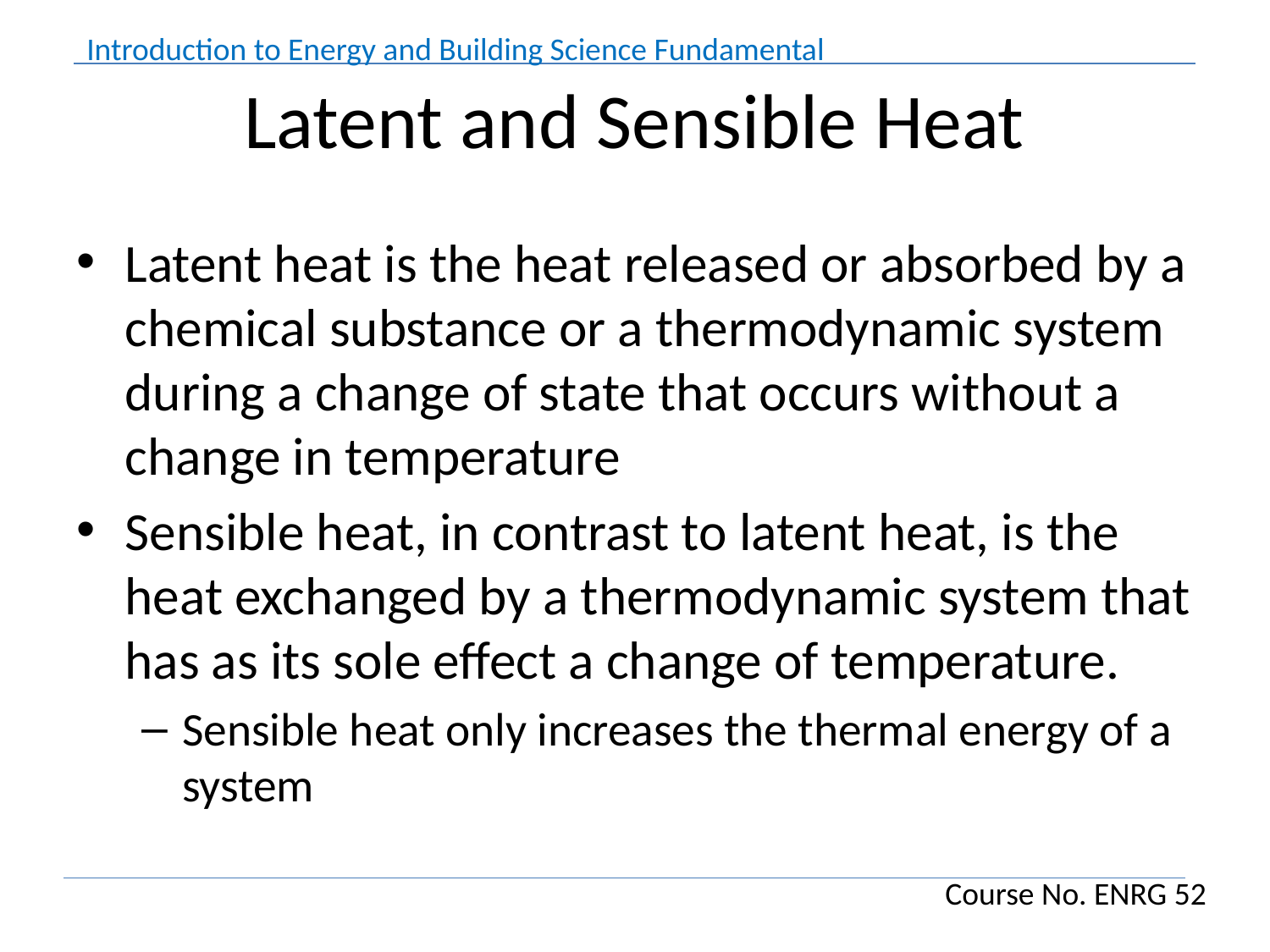

# Latent and Sensible Heat
Latent heat is the heat released or absorbed by a chemical substance or a thermodynamic system during a change of state that occurs without a change in temperature
Sensible heat, in contrast to latent heat, is the heat exchanged by a thermodynamic system that has as its sole effect a change of temperature.
Sensible heat only increases the thermal energy of a system